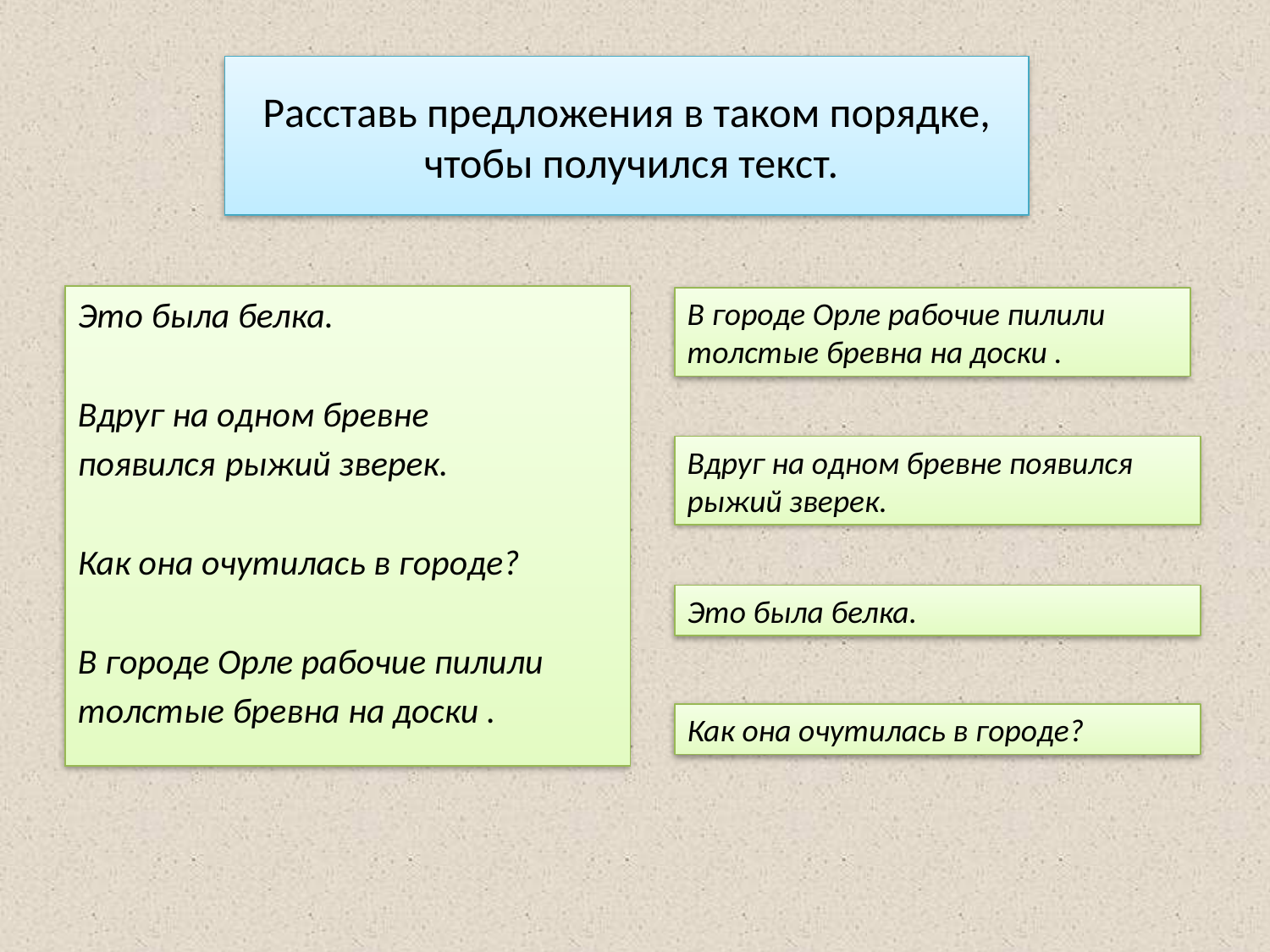

# Расставь предложения в таком порядке, чтобы получился текст.
Это была белка.

Вдруг на одном бревне
появился рыжий зверек.

Как она очутилась в городе?

В городе Орле рабочие пилили
толстые бревна на доски .

В городе Орле рабочие пилили
толстые бревна на доски .
Вдруг на одном бревне появился
рыжий зверек.
Это была белка.
Как она очутилась в городе?